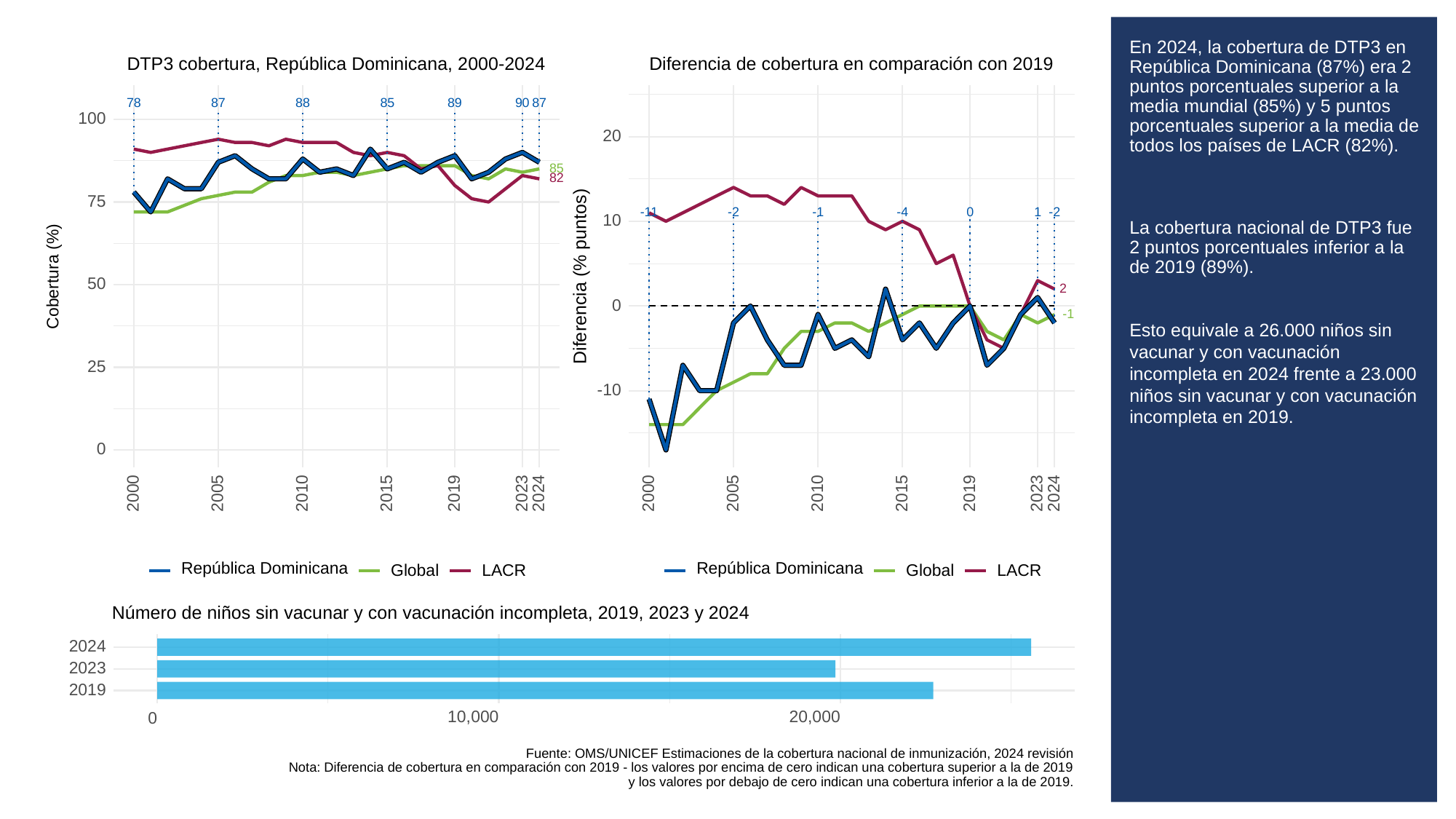

# En 2024, la cobertura de DTP3 en República Dominicana (87%) era 2 puntos porcentuales superior a la media mundial (85%) y 5 puntos porcentuales superior a la media de todos los países de LACR (82%).

La cobertura nacional de DTP3 fue 2 puntos porcentuales inferior a la de 2019 (89%).

Esto equivale a 26.000 niños sin vacunar y con vacunación incompleta en 2024 frente a 23.000 niños sin vacunar y con vacunación incompleta en 2019.

Diferencia de cobertura en comparación con 2019
DTP3 cobertura, República Dominicana, 2000-2024

78
87
88
85
89
90
87

100

20

85

82

75

0
-11
-2
-1
1
-2
-4
10

Diferencia (% puntos)
Cobertura (%)
50
2

0

-1

25

-10

0

2023
2023
2000
2005
2010
2015
2019
2024
2000
2005
2010
2015
2019
2024
República Dominicana
República Dominicana
Global
LACR
Global
LACR

Número de niños sin vacunar y con vacunación incompleta, 2019, 2023 y 2024

2024

2023

2019

10,000
20,000
0
Fuente: OMS/UNICEF Estimaciones de la cobertura nacional de inmunización, 2024 revisión
Nota: Diferencia de cobertura en comparación con 2019 - los valores por encima de cero indican una cobertura superior a la de 2019
y los valores por debajo de cero indican una cobertura inferior a la de 2019.